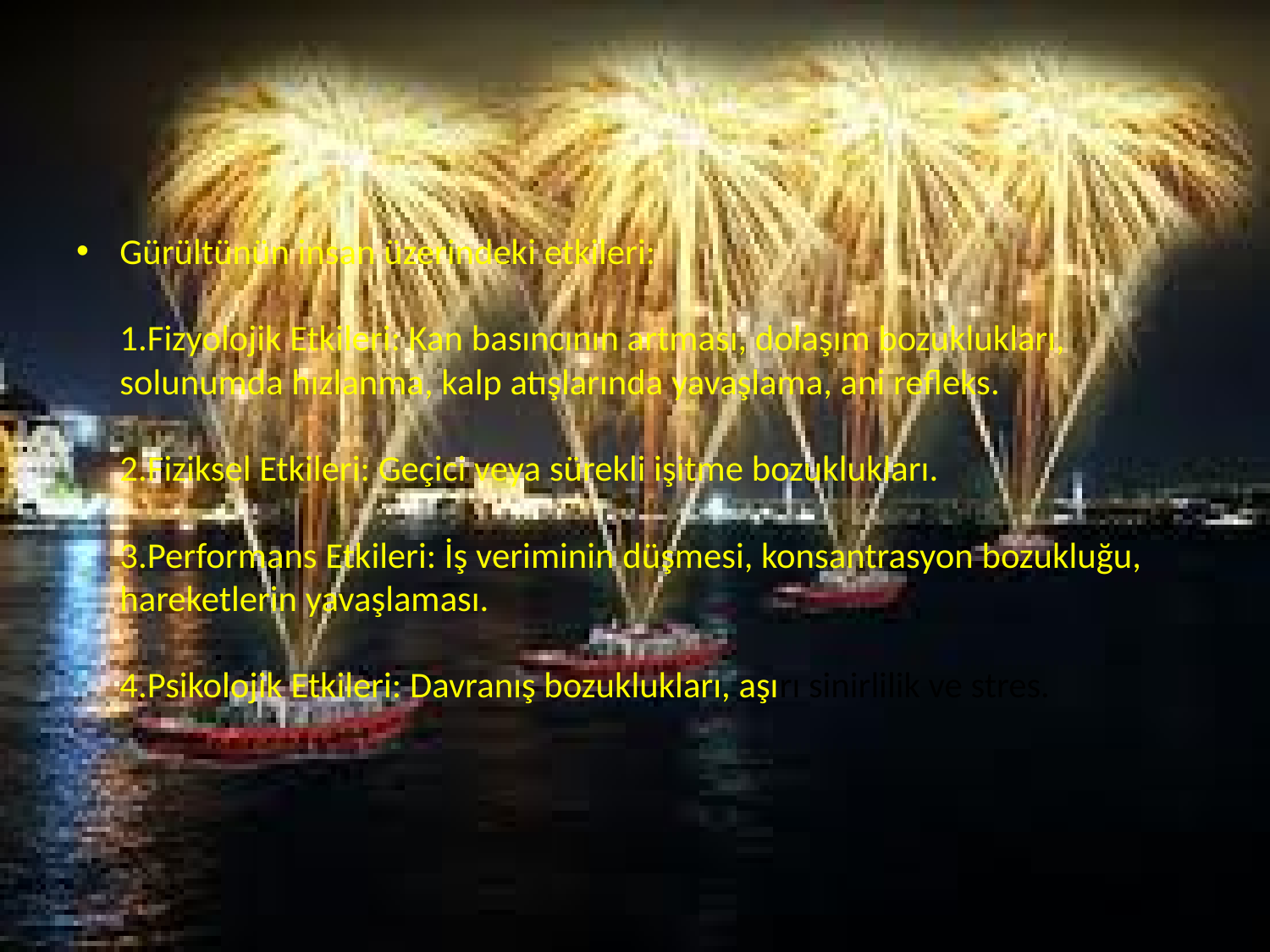

#
Gürültünün insan üzerindeki etkileri:
1.Fizyolojik Etkileri: Kan basıncının artması, dolaşım bozuklukları, solunumda hızlanma, kalp atışlarında yavaşlama, ani refleks.
2.Fiziksel Etkileri: Geçici veya sürekli işitme bozuklukları.
3.Performans Etkileri: İş veriminin düşmesi, konsantrasyon bozukluğu, hareketlerin yavaşlaması.
4.Psikolojik Etkileri: Davranış bozuklukları, aşırı sinirlilik ve stres.